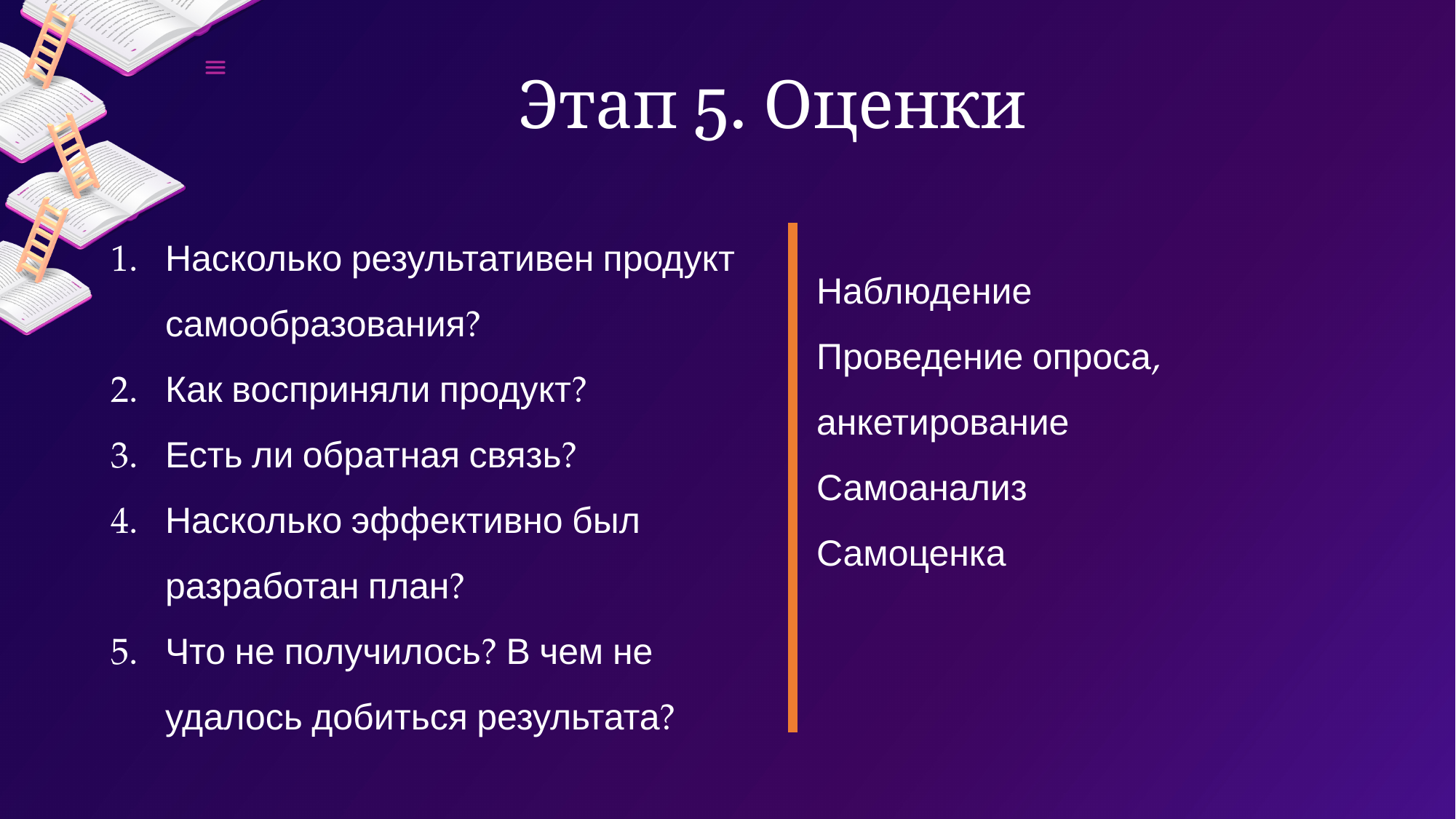

# Этап 5. Оценки
Насколько результативен продукт самообразования?
Как восприняли продукт?
Есть ли обратная связь?
Насколько эффективно был разработан план?
Что не получилось? В чем не удалось добиться результата?
Наблюдение
Проведение опроса, анкетирование
Самоанализ
Самоценка